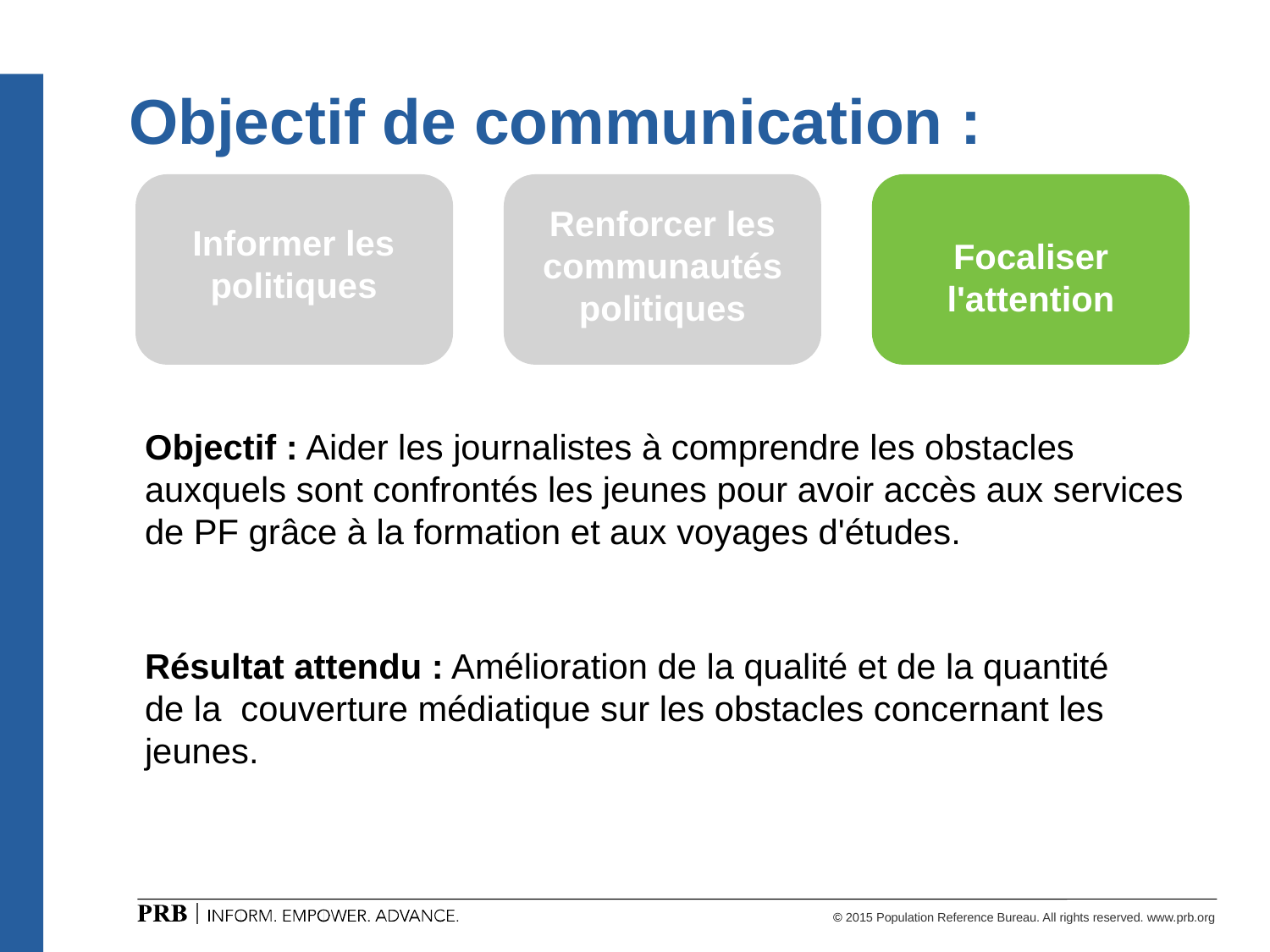

# Objectif de communication :

Informer les politiques

Axé sur l'attention

Renforcer les communautés
politiques
Focaliser l'attention
Objectif : Aider les journalistes à comprendre les obstacles auxquels sont confrontés les jeunes pour avoir accès aux services de PF grâce à la formation et aux voyages d'études.
Résultat attendu : Amélioration de la qualité et de la quantité de la  couverture médiatique sur les obstacles concernant les jeunes.